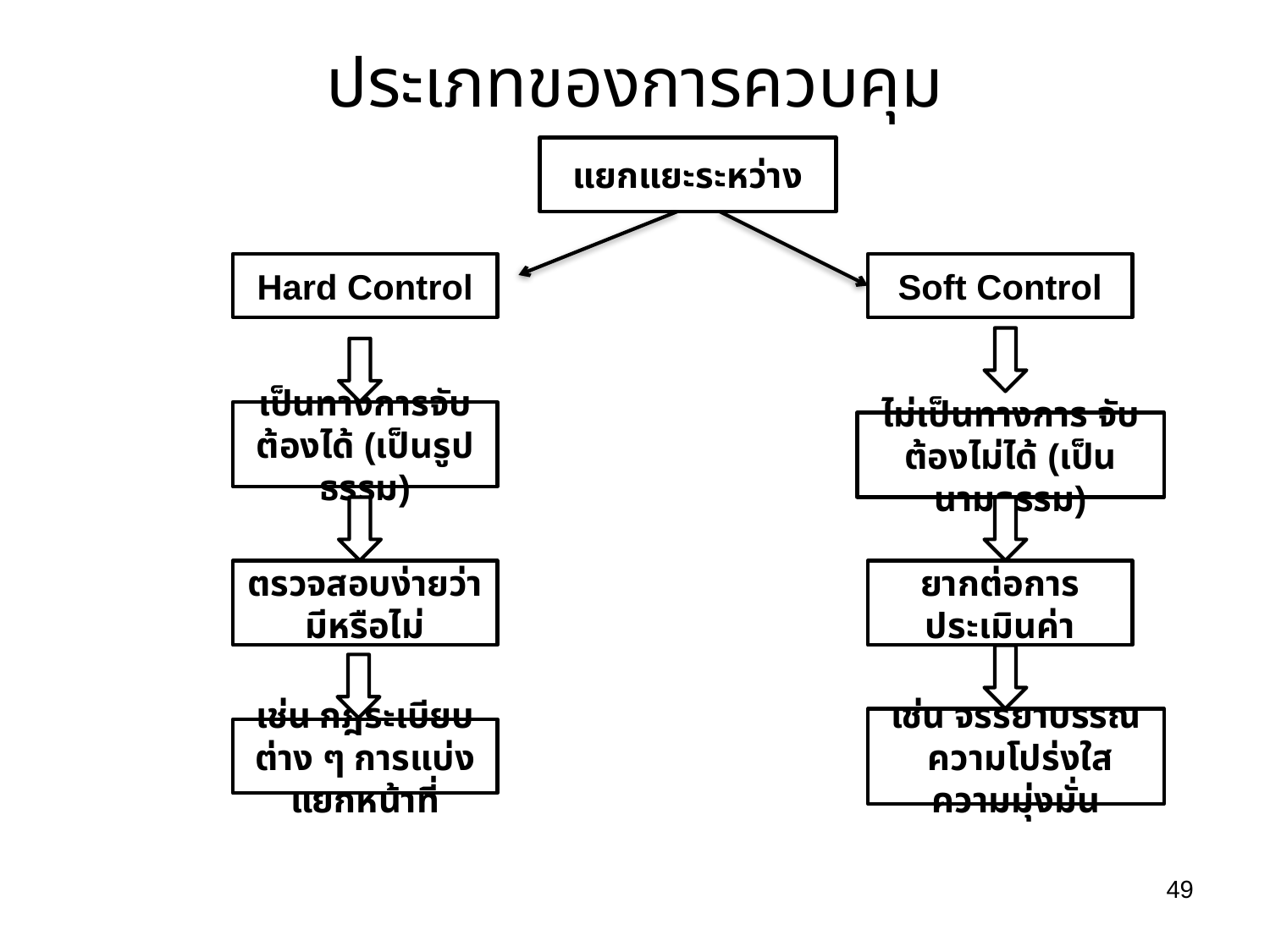

# ประเภทของการควบคุม

แยกแยะระหว่าง
Hard Control
Soft Control

เป็นทางการจับต้องได้ (เป็นรูปธรรม)
ไม่เป็นทางการ จับต้องไม่ได้ (เป็นนามธรรม)

ตรวจสอบง่ายว่ามีหรือไม่
ยากต่อการประเมินค่า

เช่น จรรยาบรรณ
 ความโปร่งใส ความมุ่งมั่น
เช่น กฎระเบียบต่าง ๆ การแบ่งแยกหน้าที่
49